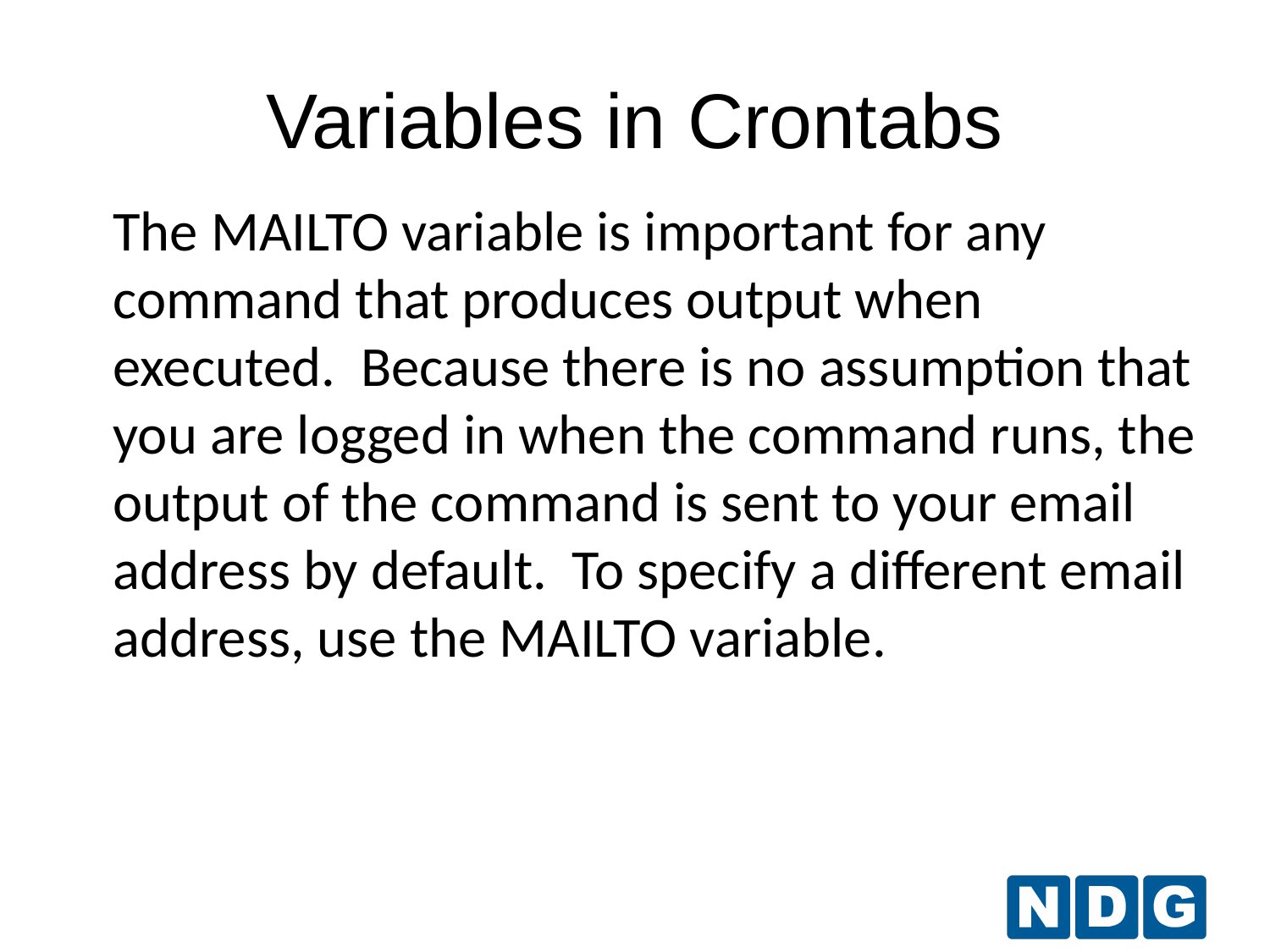

Variables in Crontabs
The MAILTO variable is important for any command that produces output when executed.  Because there is no assumption that you are logged in when the command runs, the output of the command is sent to your email address by default.  To specify a different email address, use the MAILTO variable.